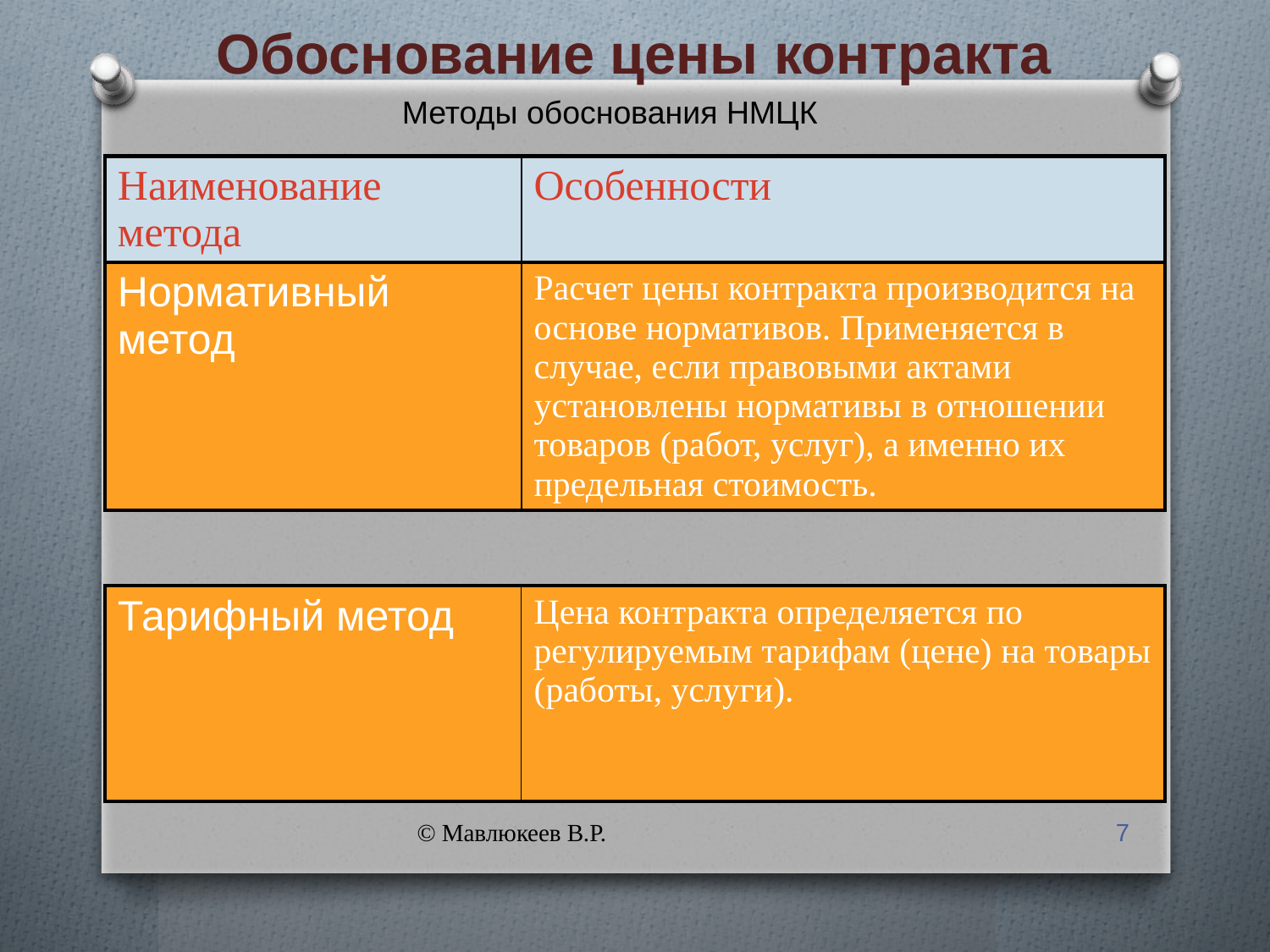

Обоснование цены контракта
Методы обоснования НМЦК
| Наименование метода | Особенности |
| --- | --- |
| Нормативный метод | Расчет цены контракта производится на основе нормативов. Применяется в случае, если правовыми актами установлены нормативы в отношении товаров (работ, услуг), а именно их предельная стоимость. |
| Тарифный метод | Цена контракта определяется по регулируемым тарифам (цене) на товары (работы, услуги). |
| --- | --- |
© Мавлюкеев В.Р.
7